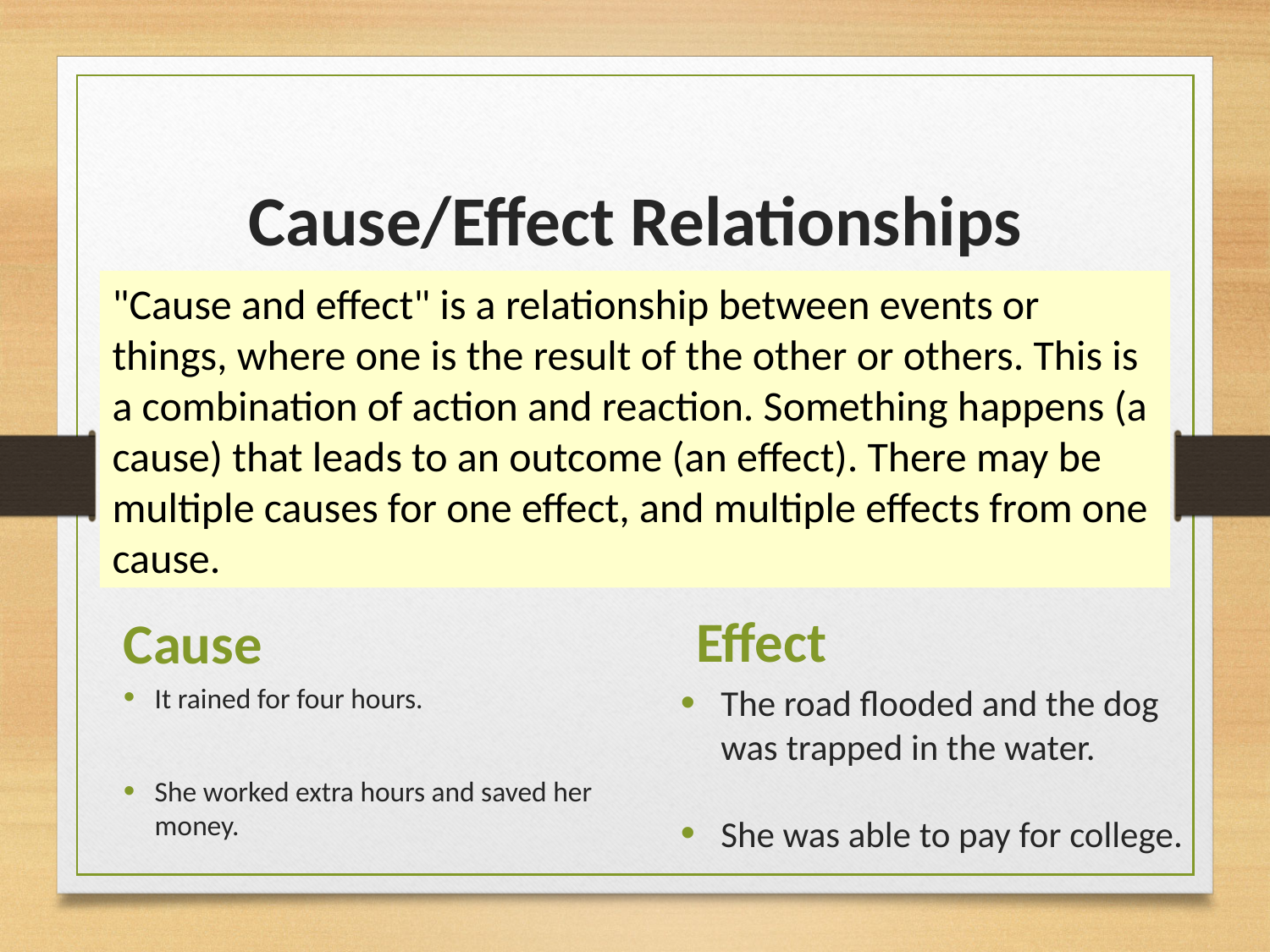

# Cause/Effect Relationships
"Cause and effect" is a relationship between events or things, where one is the result of the other or others. This is a combination of action and reaction. Something happens (a cause) that leads to an outcome (an effect). There may be multiple causes for one effect, and multiple effects from one cause.
Effect
Cause
It rained for four hours.

She worked extra hours and saved her money.
The road flooded and the dog was trapped in the water.

She was able to pay for college.